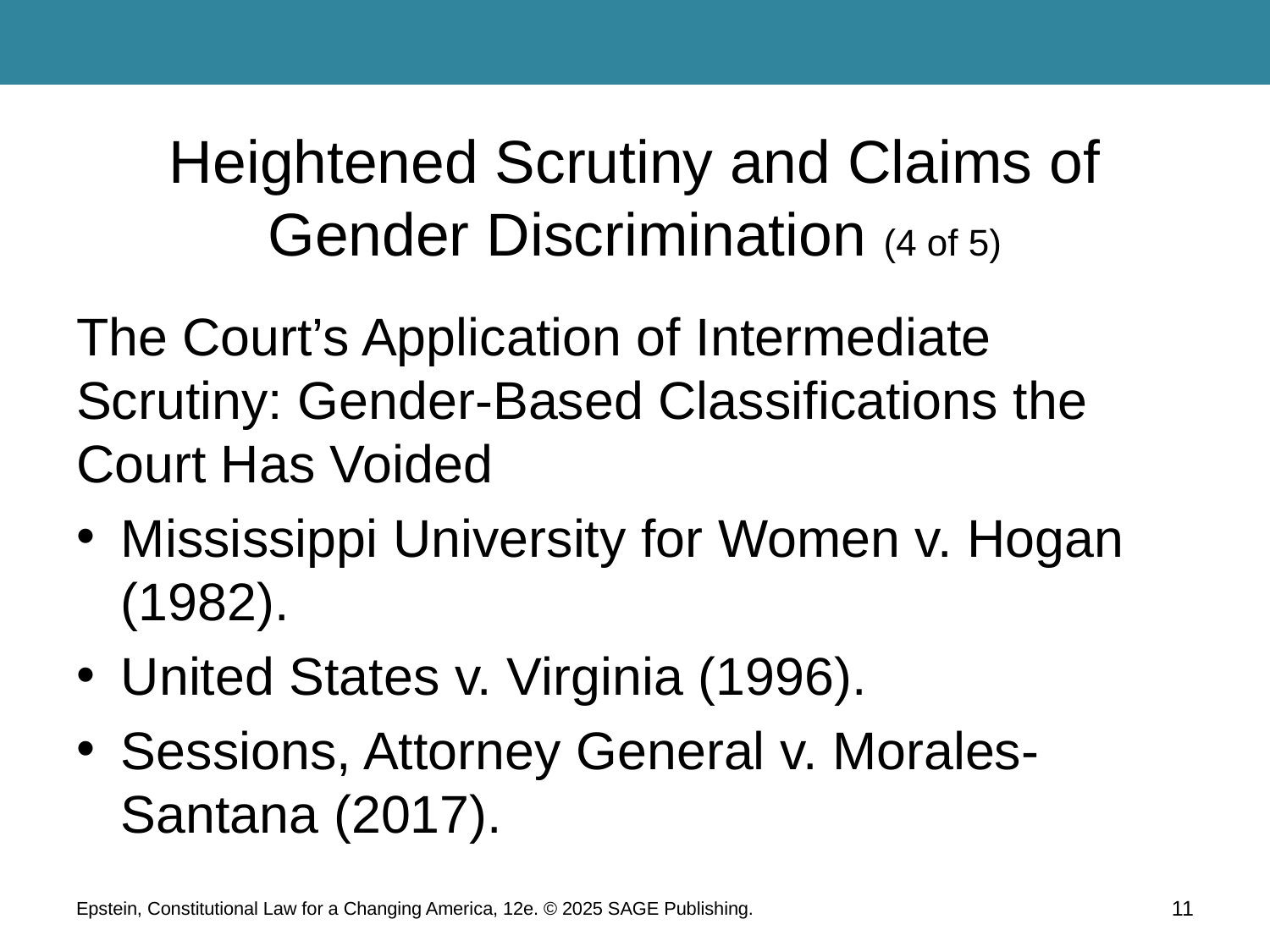

# Heightened Scrutiny and Claims of Gender Discrimination (4 of 5)
The Court’s Application of Intermediate Scrutiny: Gender-Based Classifications the Court Has Voided
Mississippi University for Women v. Hogan (1982).
United States v. Virginia (1996).
Sessions, Attorney General v. Morales-Santana (2017).
Epstein, Constitutional Law for a Changing America, 12e. © 2025 SAGE Publishing.
11